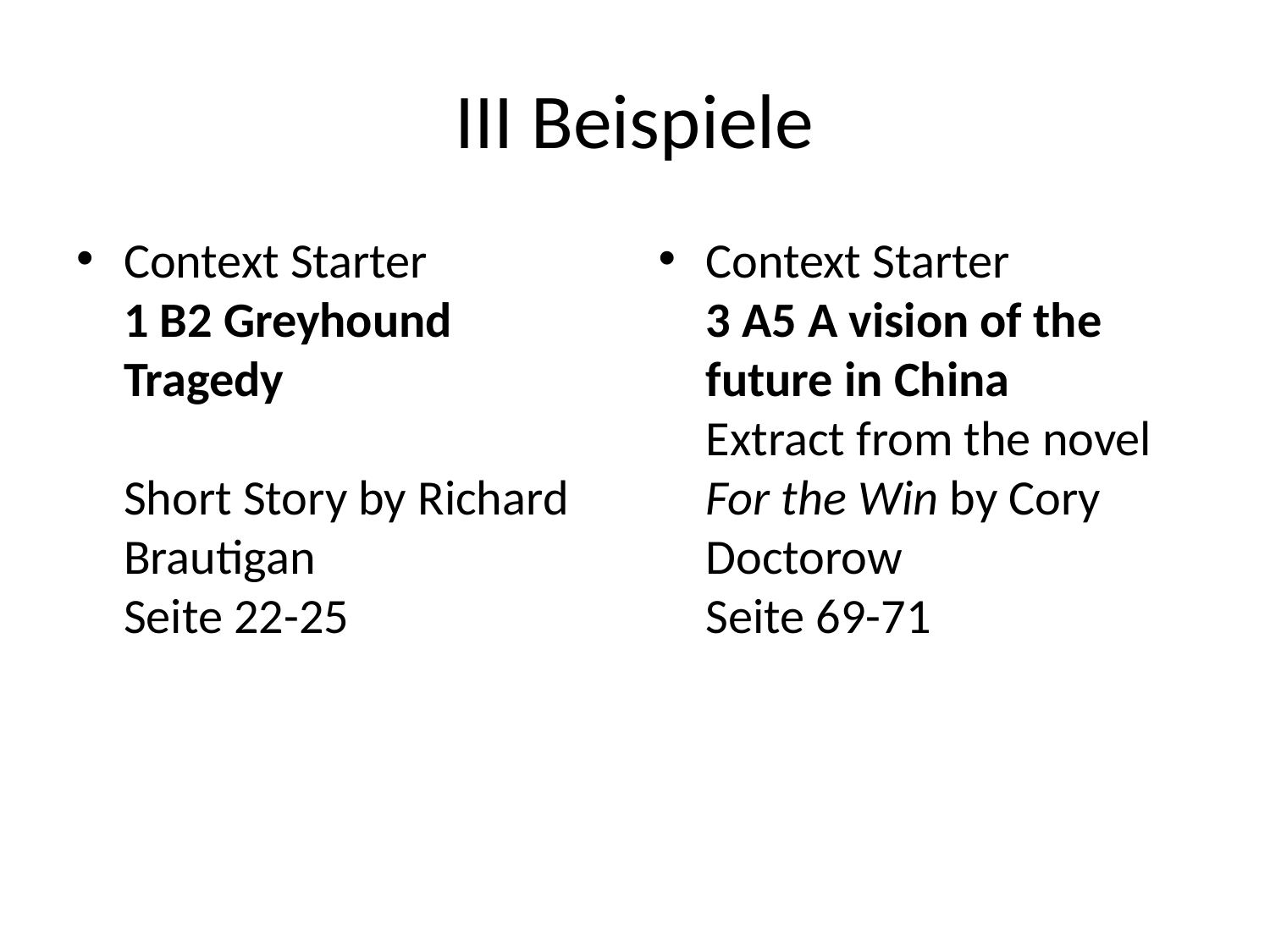

# III Beispiele
Context Starter
1 B2 Greyhound Tragedy
Short Story by Richard Brautigan
Seite 22-25
Context Starter
3 A5 A vision of the future in China
Extract from the novel For the Win by Cory Doctorow
Seite 69-71